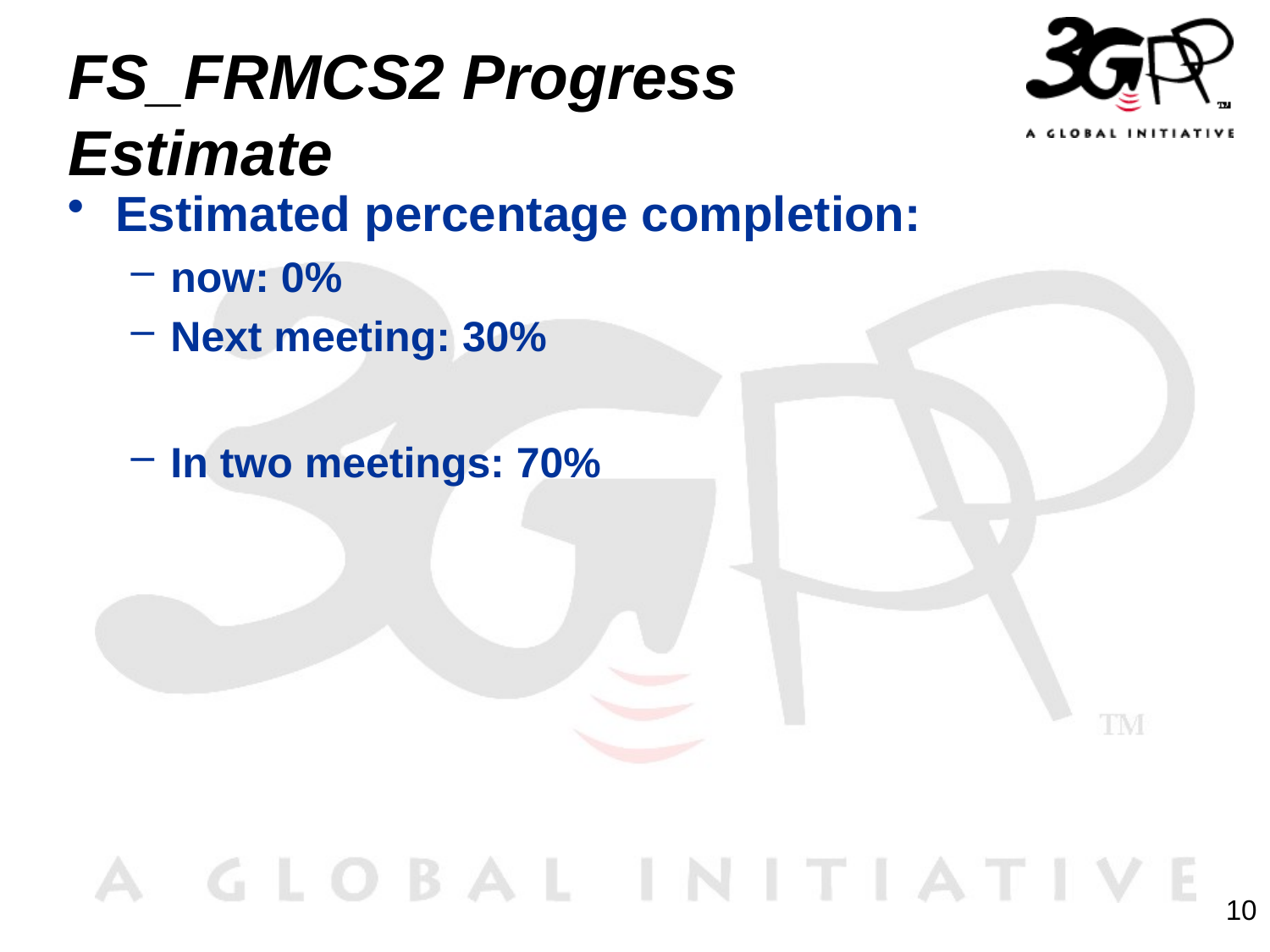

# FS_FRMCS2 Progress Estimate
Estimated percentage completion:
now: 0%
Next meeting: 30%

In two meetings: 70%
10